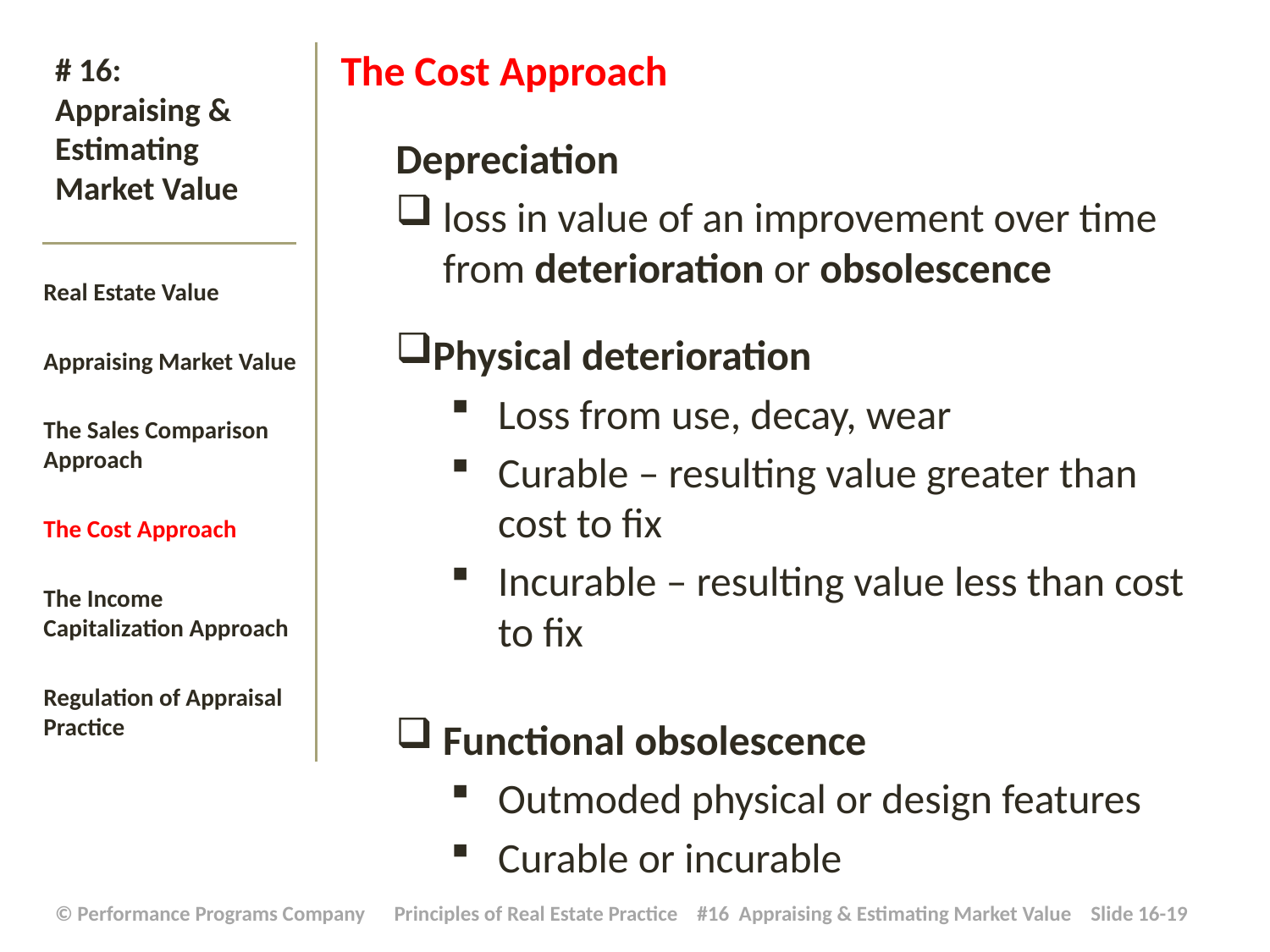

The Cost Approach

Depreciation
loss in value of an improvement over time from deterioration or obsolescence

Physical deterioration
Loss from use, decay, wear
Curable – resulting value greater than cost to fix
Incurable – resulting value less than cost to fix
Functional obsolescence
Outmoded physical or design features
Curable or incurable
# # 16: Appraising & Estimating Market Value

Real Estate Value

Appraising Market Value

The Sales Comparison Approach

The Cost Approach

The Income Capitalization Approach

Regulation of Appraisal Practice

| © Performance Programs Company Principles of Real Estate Practice #16 Appraising & Estimating Market Value Slide 16-19 |
| --- |